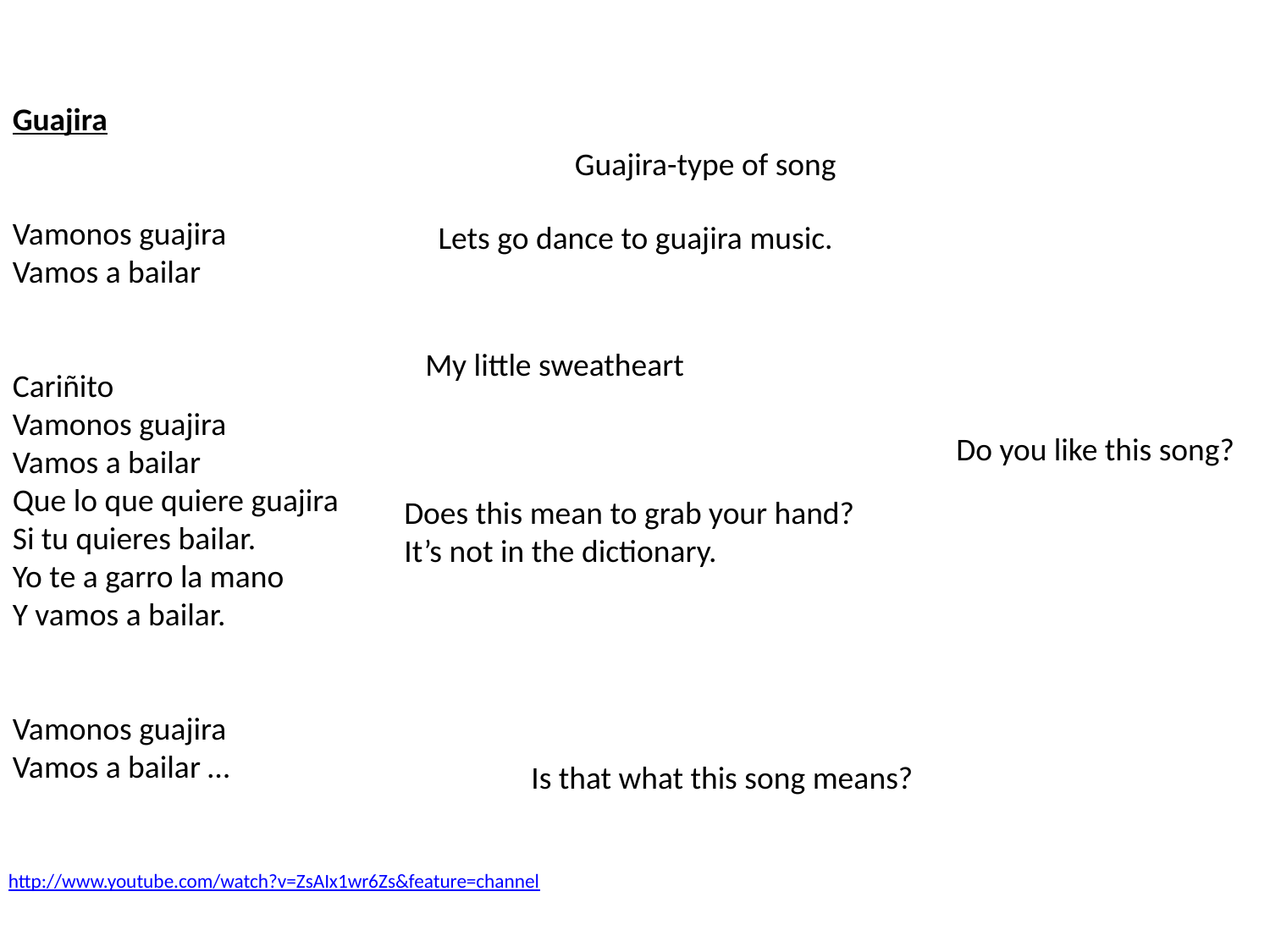

Guajira

Vamonos guajira
Vamos a bailar
Cariñito
Vamonos guajira
Vamos a bailar
Que lo que quiere guajira
Si tu quieres bailar.
Yo te a garro la mano
Y vamos a bailar.
Vamonos guajira
Vamos a bailar …

Guajira-type of song
Lets go dance to guajira music.
My little sweatheart
Do you like this song?
Does this mean to grab your hand? It’s not in the dictionary.
Is that what this song means?
http://www.youtube.com/watch?v=ZsAIx1wr6Zs&feature=channel